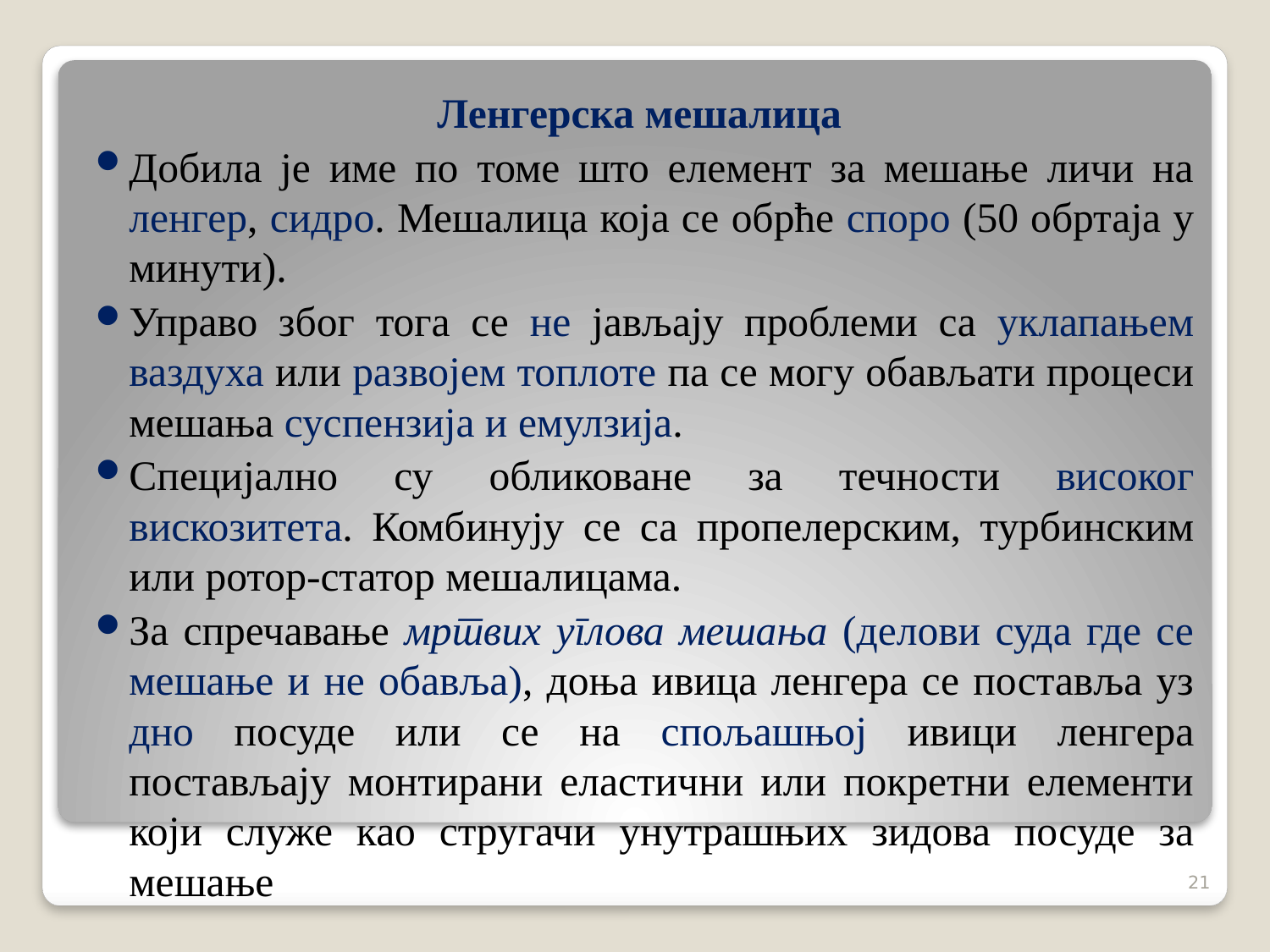

Ленгерска мешалица
Добила је име по томе што елемент за мешање личи на ленгер, сидро. Мешалица која се обрће споро (50 обртаја у минути).
Управо због тога се не јављају проблеми са уклапањем ваздуха или развојем топлоте па се могу обављати процеси мешања суспензија и емулзија.
Специјално су обликоване за течности високог вискозитета. Комбинују се са пропелерским, турбинским или ротор-статор мешалицама.
За спречавање мртвих углова мешања (делови суда где се мешање и не обавља), доња ивица ленгера се поставља уз дно посуде или се на спољашњој ивици ленгера постављају монтирани еластични или покретни елементи који служе као стругачи унутрашњих зидова посуде за мешање

21